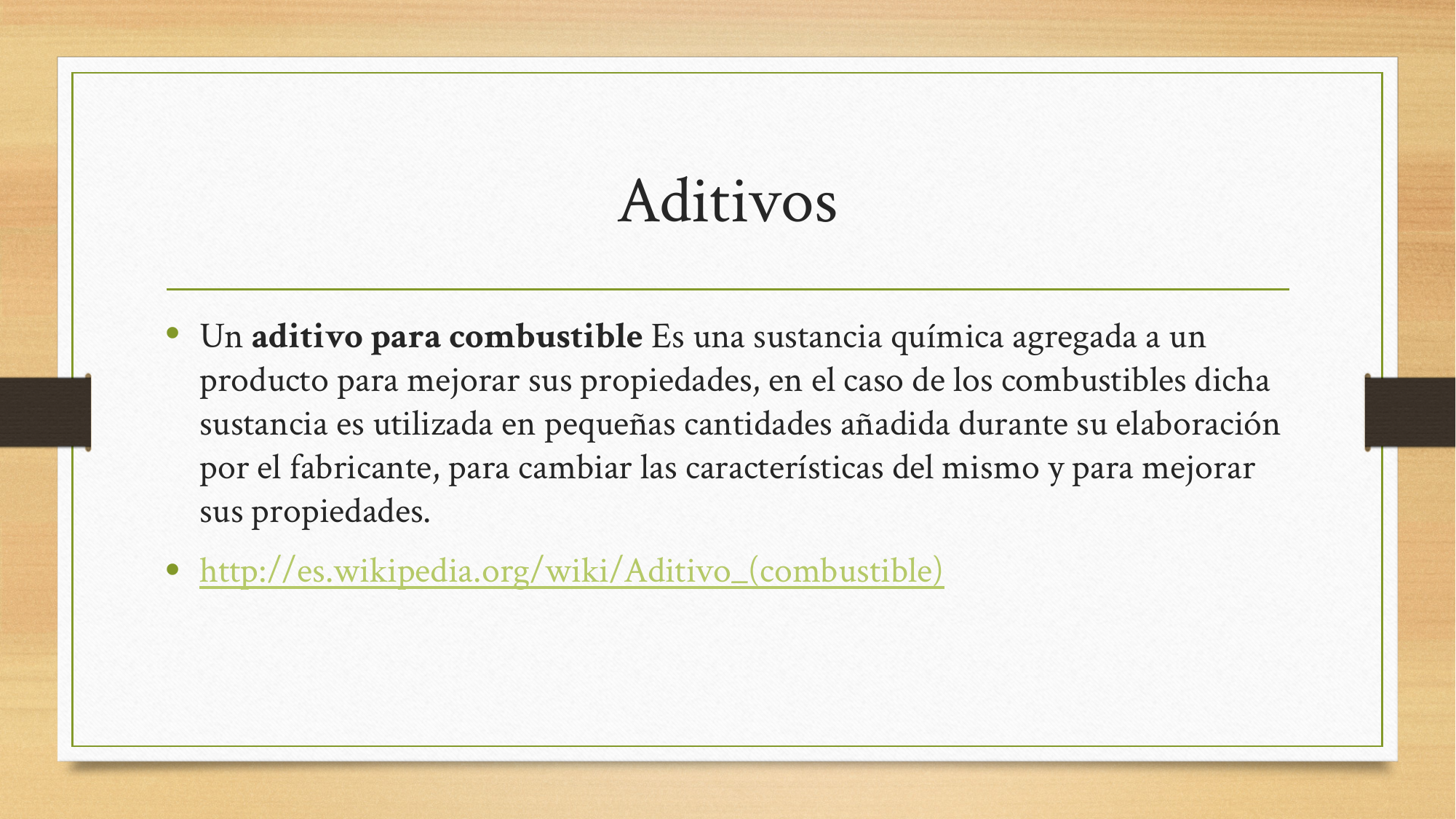

# Aditivos
Un aditivo para combustible Es una sustancia química agregada a un producto para mejorar sus propiedades, en el caso de los combustibles dicha sustancia es utilizada en pequeñas cantidades añadida durante su elaboración por el fabricante, para cambiar las características del mismo y para mejorar sus propiedades.
http://es.wikipedia.org/wiki/Aditivo_(combustible)